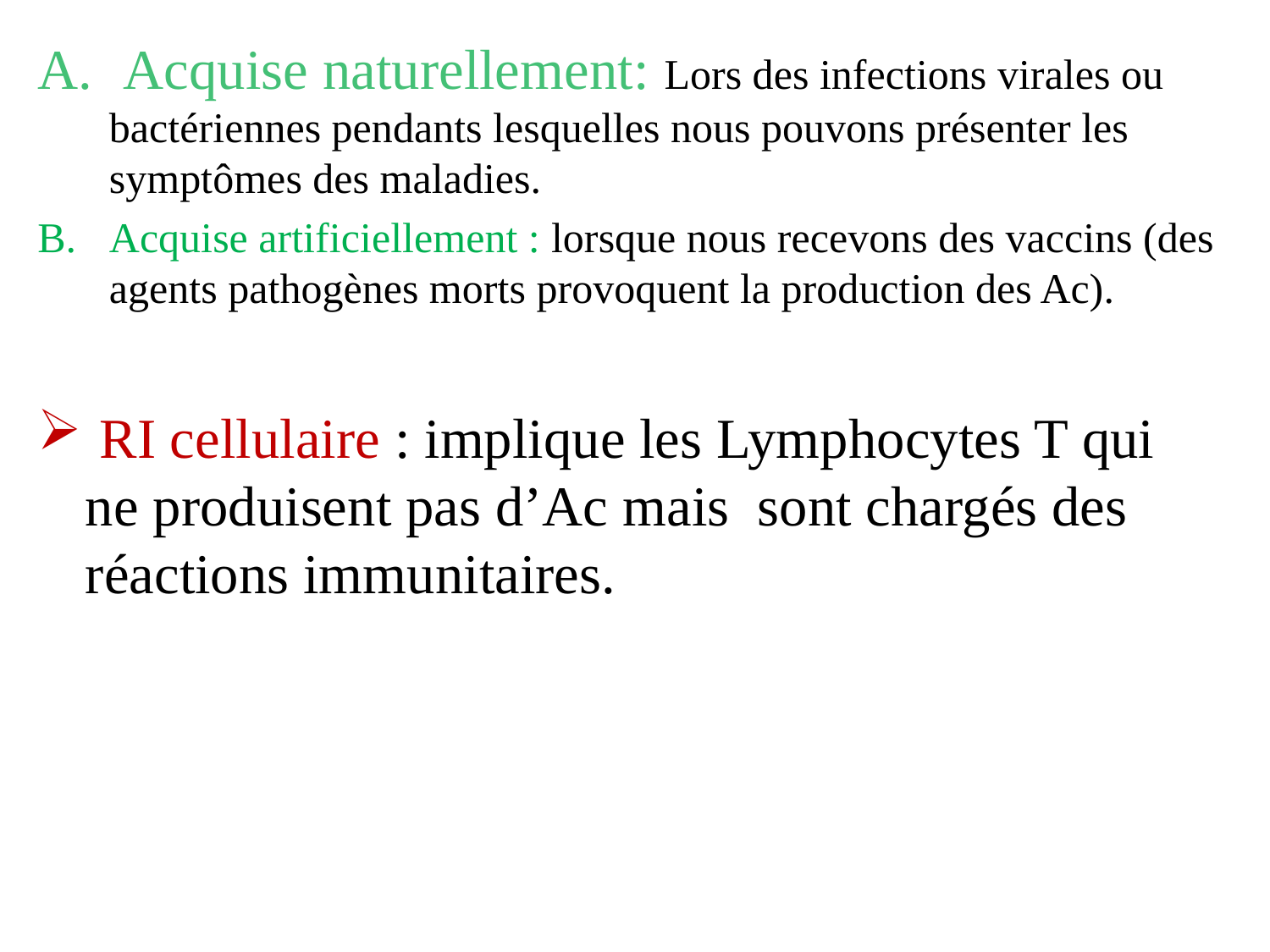

Acquise naturellement: Lors des infections virales ou bactériennes pendants lesquelles nous pouvons présenter les symptômes des maladies.
Acquise artificiellement : lorsque nous recevons des vaccins (des agents pathogènes morts provoquent la production des Ac).

 RI cellulaire : implique les Lymphocytes T qui ne produisent pas d’Ac mais  sont chargés des réactions immunitaires.